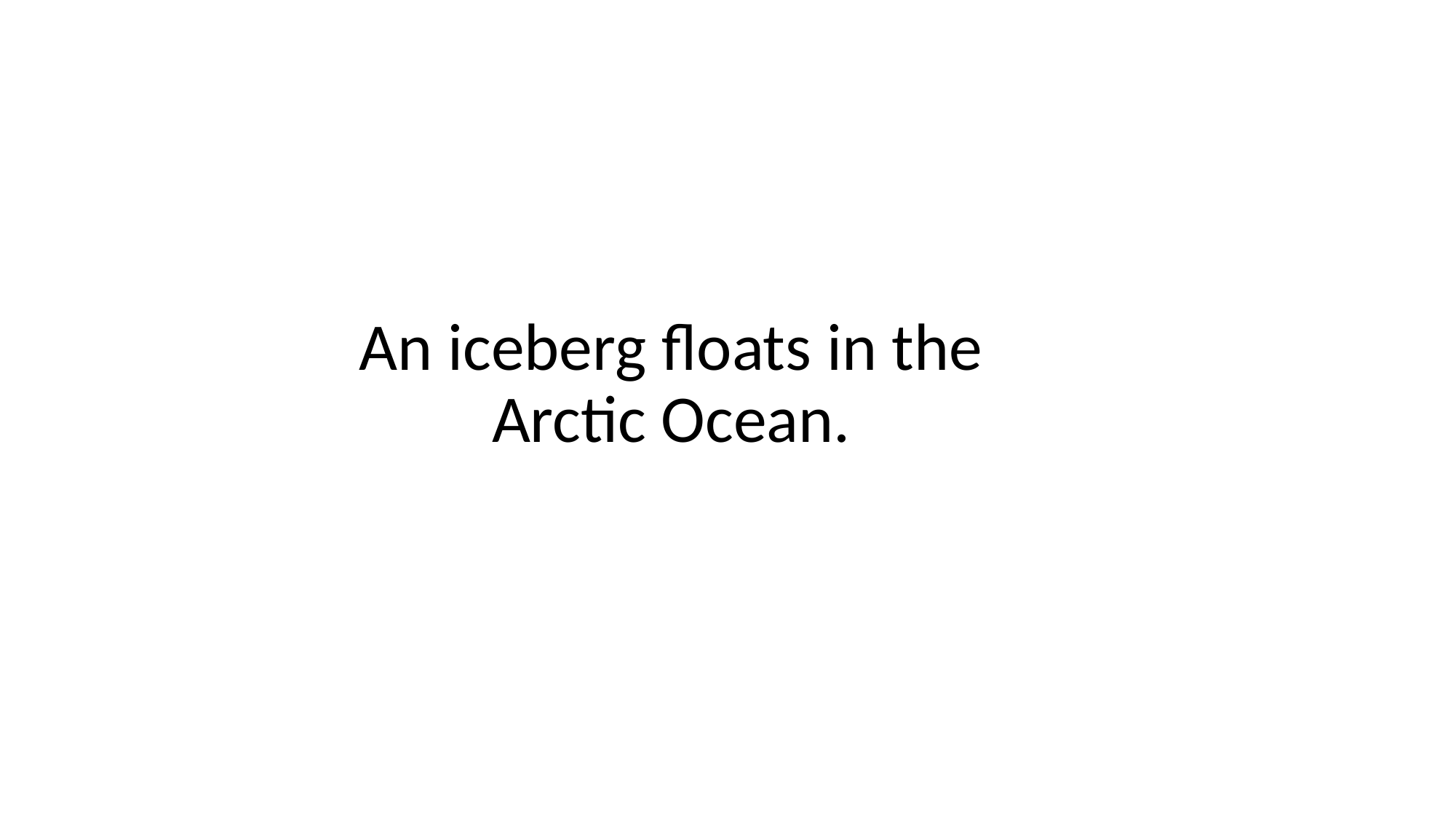

An iceberg floats in the Arctic Ocean.